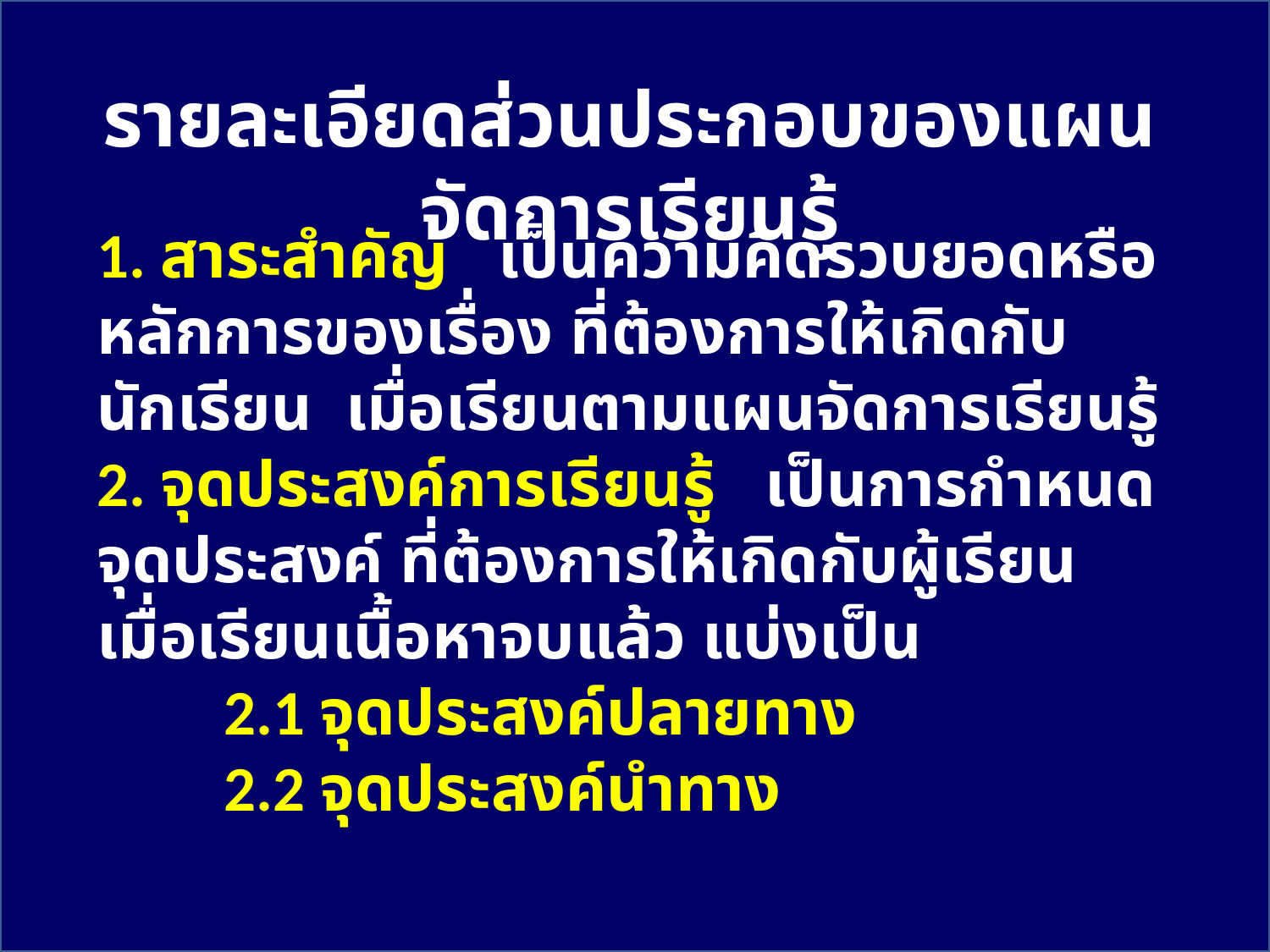

รายละเอียดส่วนประกอบของแผนจัดการเรียนรู้

1. สาระสำคัญ   เป็นความคิดรวบยอดหรือหลักการของเรื่อง ที่ต้องการให้เกิดกับนักเรียน  เมื่อเรียนตามแผนจัดการเรียนรู้
2. จุดประสงค์การเรียนรู้   เป็นการกำหนดจุดประสงค์ ที่ต้องการให้เกิดกับผู้เรียน เมื่อเรียนเนื้อหาจบแล้ว แบ่งเป็น
 	2.1 จุดประสงค์ปลายทาง
 	2.2 จุดประสงค์นำทาง